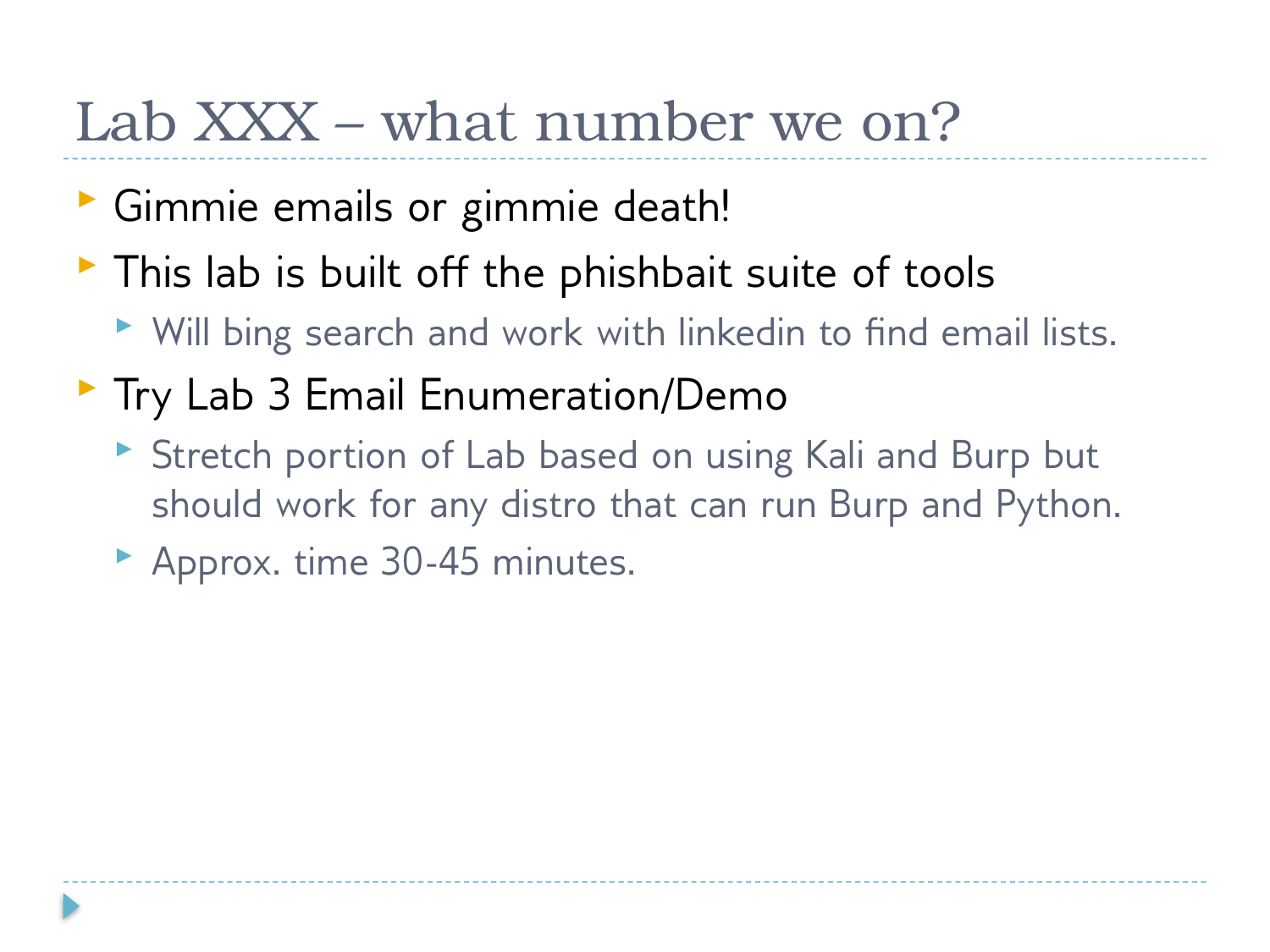

# Lab XXX – what number we on?
Gimmie emails or gimmie death!
This lab is built off the phishbait suite of tools
Will bing search and work with linkedin to find email lists.
Try Lab 3 Email Enumeration/Demo
Stretch portion of Lab based on using Kali and Burp but should work for any distro that can run Burp and Python.
Approx. time 30-45 minutes.